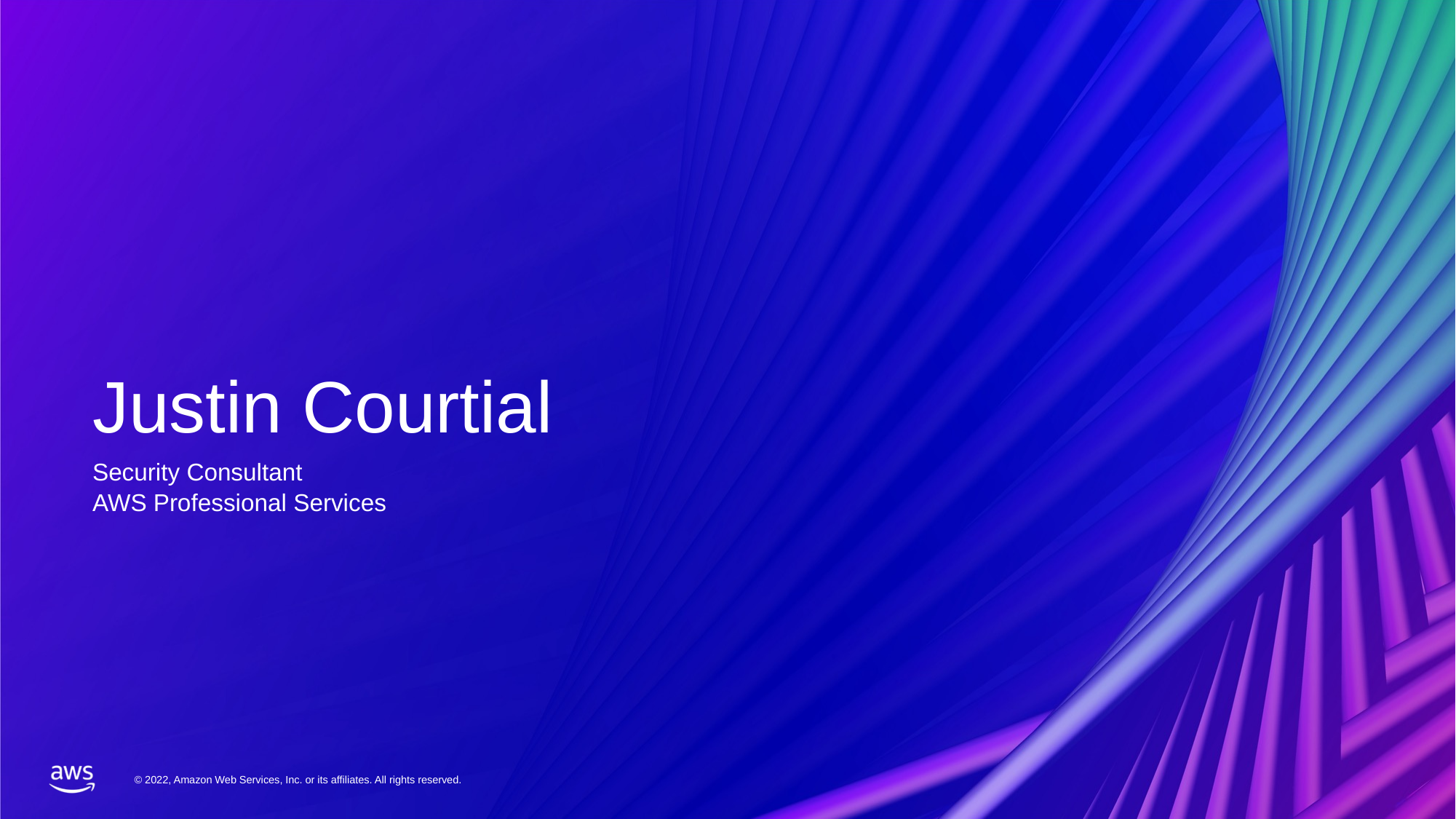

# Justin Courtial
Security Consultant
AWS Professional Services